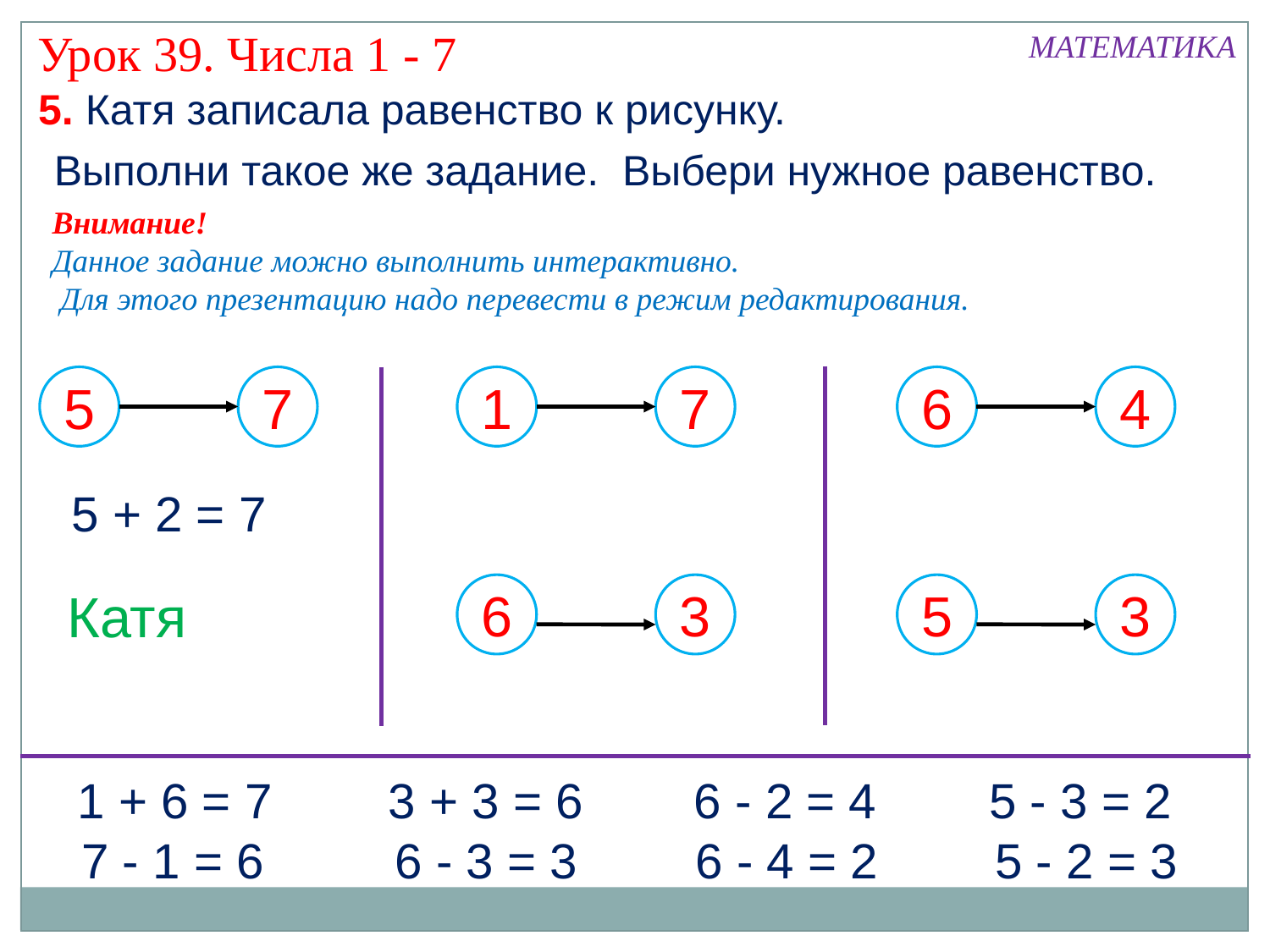

Урок 39. Числа 1 - 7
МАТЕМАТИКА
5. Катя записала равенство к рисунку.
Выполни такое же задание.  Выбери нужное равенство.
Внимание!
Данное задание можно выполнить интерактивно.
 Для этого презентацию надо перевести в режим редактирования.
5
7
1
7
6
4
5 + 2 = 7
Катя
6
3
5
3
1 + 6 = 7
3 + 3 = 6
6 - 2 = 4
5 - 3 = 2
7 - 1 = 6
6 - 3 = 3
6 - 4 = 2
5 - 2 = 3